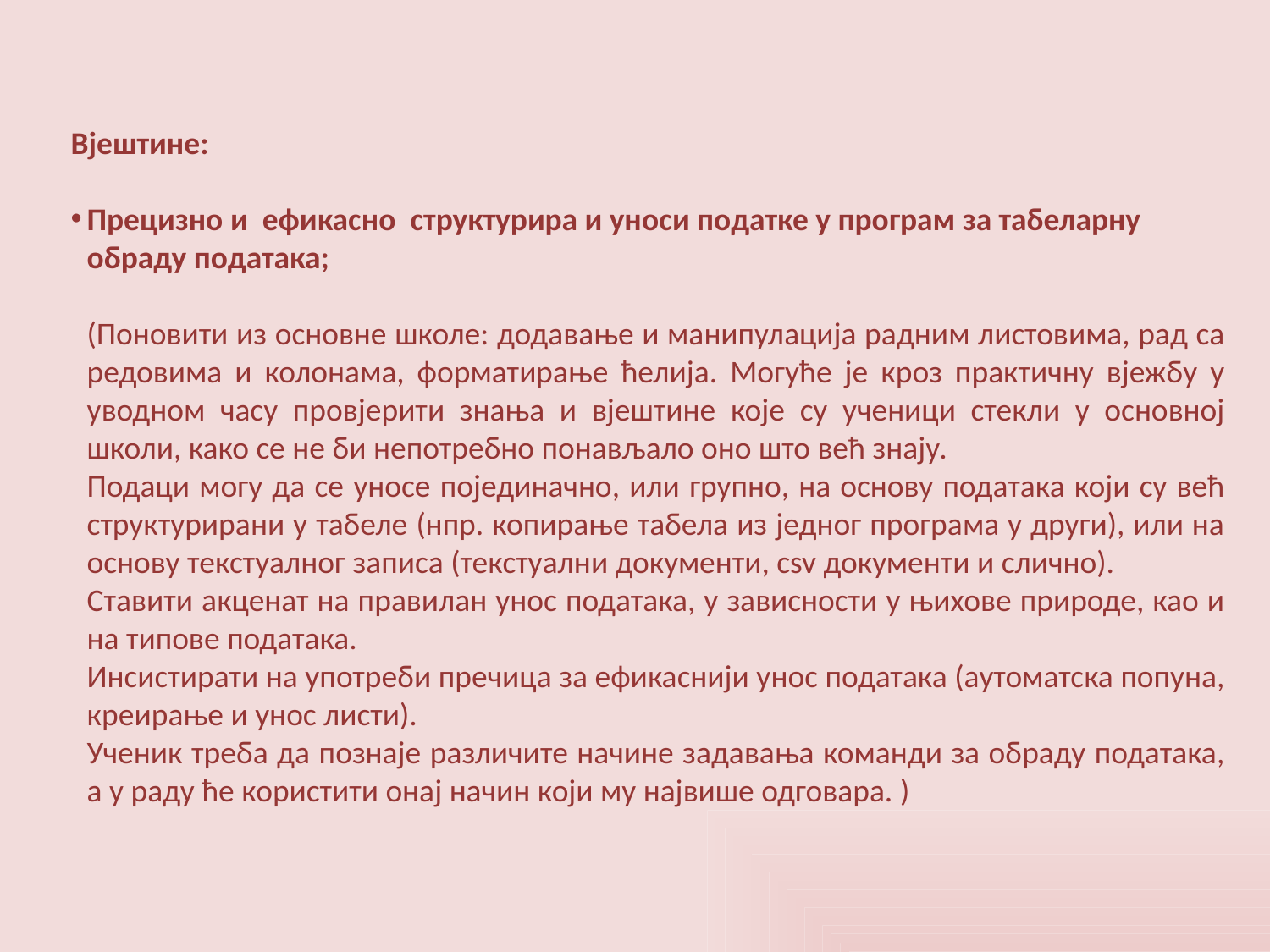

Вјештине:

Прецизно и  ефикасно  структурира и уноси податке у програм за табеларну обраду података;

(Поновити из основне школе: додавање и манипулацијa радним листовима, рад са редовима и колонама, форматирање ћелија. Могуће је кроз практичну вјежбу у уводном часу провјерити знања и вјештине које су ученици стекли у основној школи, како се не би непотребно понављало оно што већ знају.
Подаци могу да се уносе појединачно, или групно, на основу података који су већ структурирани у табеле (нпр. копирање табела из једног програма у други), или на основу текстуалног записа (текстуални документи, csv документи и слично).
Ставити акценат на правилан унос података, у зависности у њихове природе, као и на типове података.
Инсистирати на употреби пречица за ефикаснији унос података (aутоматска попуна, креирање и унос листи).
Ученик треба да познаје различите начине задавања команди за обраду података, а у раду ће користити онај начин који му највише одговара. )